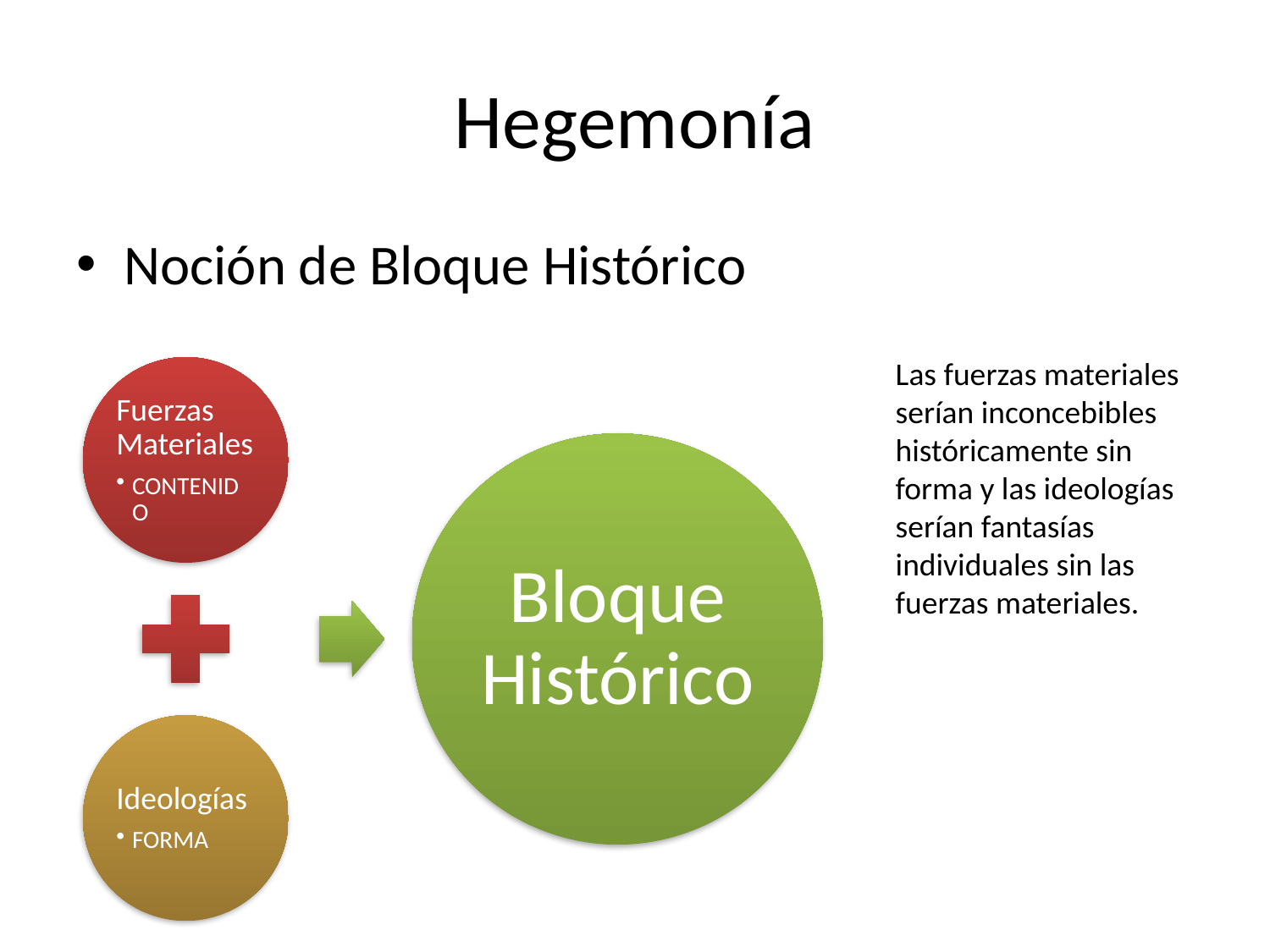

# Hegemonía
Noción de Bloque Histórico
Las fuerzas materiales serían inconcebibles históricamente sin forma y las ideologías serían fantasías individuales sin las fuerzas materiales.
Fuerzas Materiales
CONTENIDO

Ideologías
FORMA

Bloque Histórico